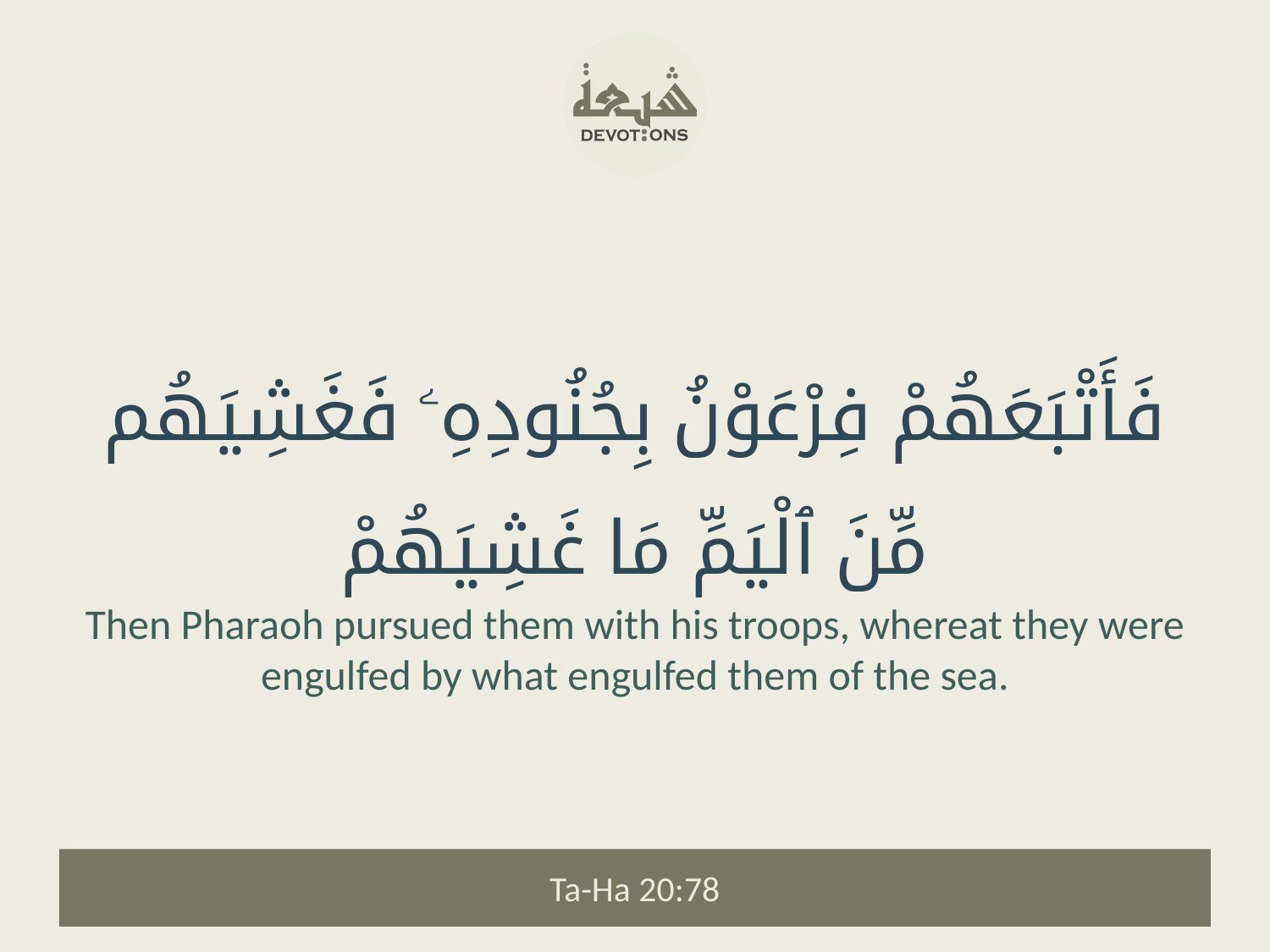

فَأَتْبَعَهُمْ فِرْعَوْنُ بِجُنُودِهِۦ فَغَشِيَهُم مِّنَ ٱلْيَمِّ مَا غَشِيَهُمْ
Then Pharaoh pursued them with his troops, whereat they were engulfed by what engulfed them of the sea.
Ta-Ha 20:78